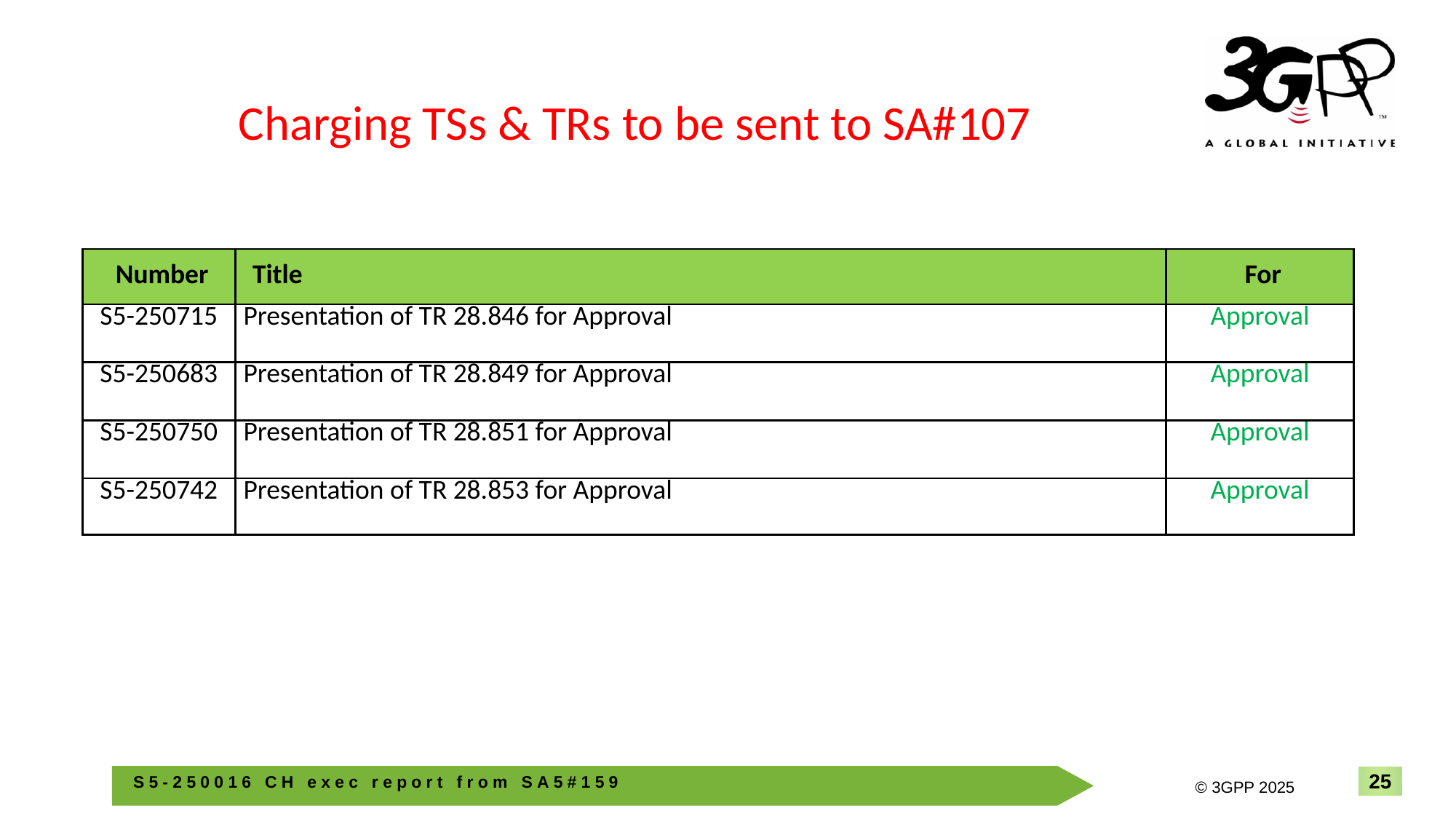

Charging TSs & TRs to be sent to SA#107
| Number | Title | For |
| --- | --- | --- |
| S5-250715 | Presentation of TR 28.846 for Approval | Approval |
| S5-250683 | Presentation of TR 28.849 for Approval | Approval |
| S5-250750 | Presentation of TR 28.851 for Approval | Approval |
| S5-250742 | Presentation of TR 28.853 for Approval | Approval |